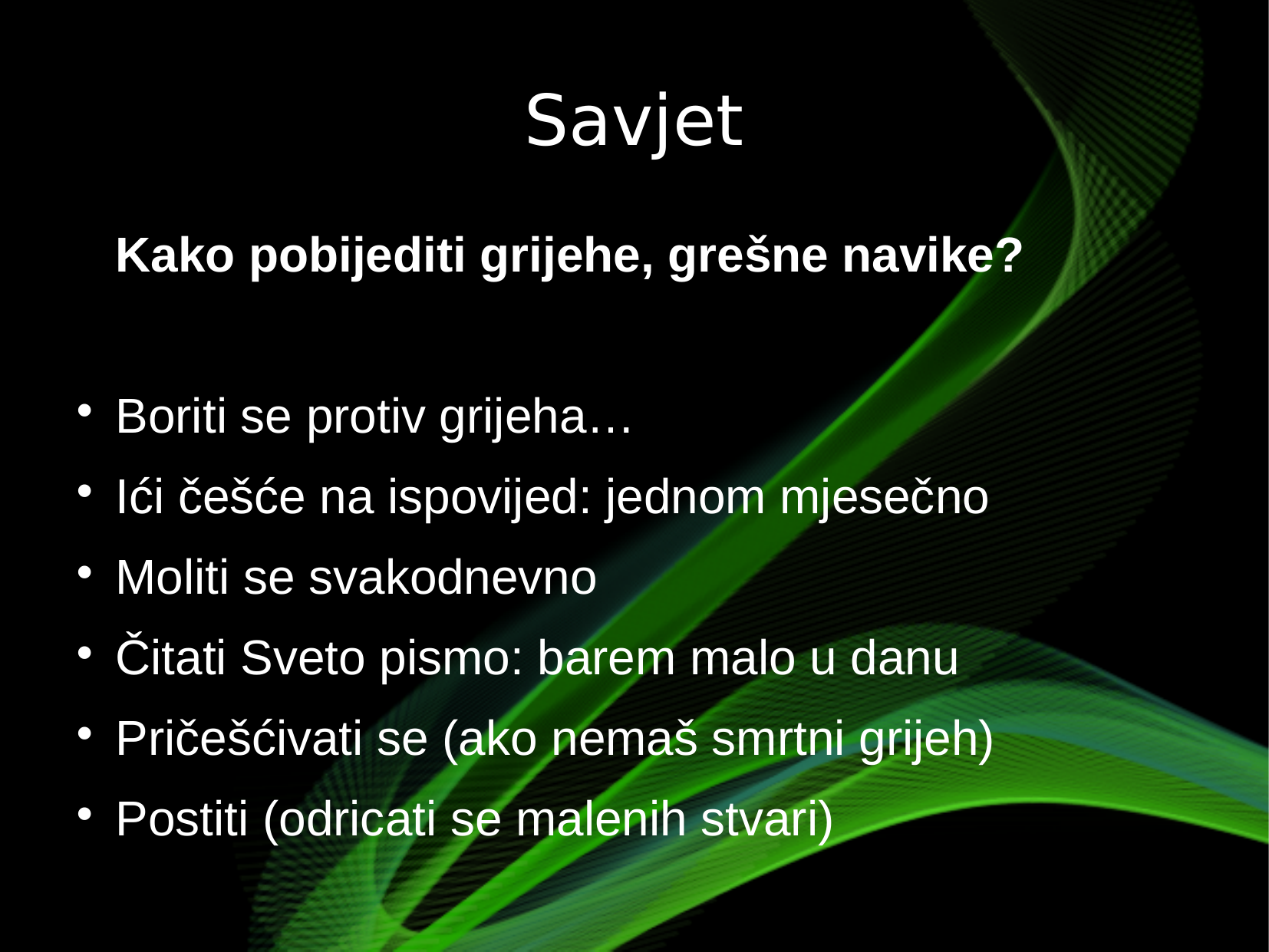

# Savjet
Kako pobijediti grijehe, grešne navike?

Boriti se protiv grijeha…
Ići češće na ispovijed: jednom mjesečno
Moliti se svakodnevno
Čitati Sveto pismo: barem malo u danu
Pričešćivati se (ako nemaš smrtni grijeh)
Postiti (odricati se malenih stvari)